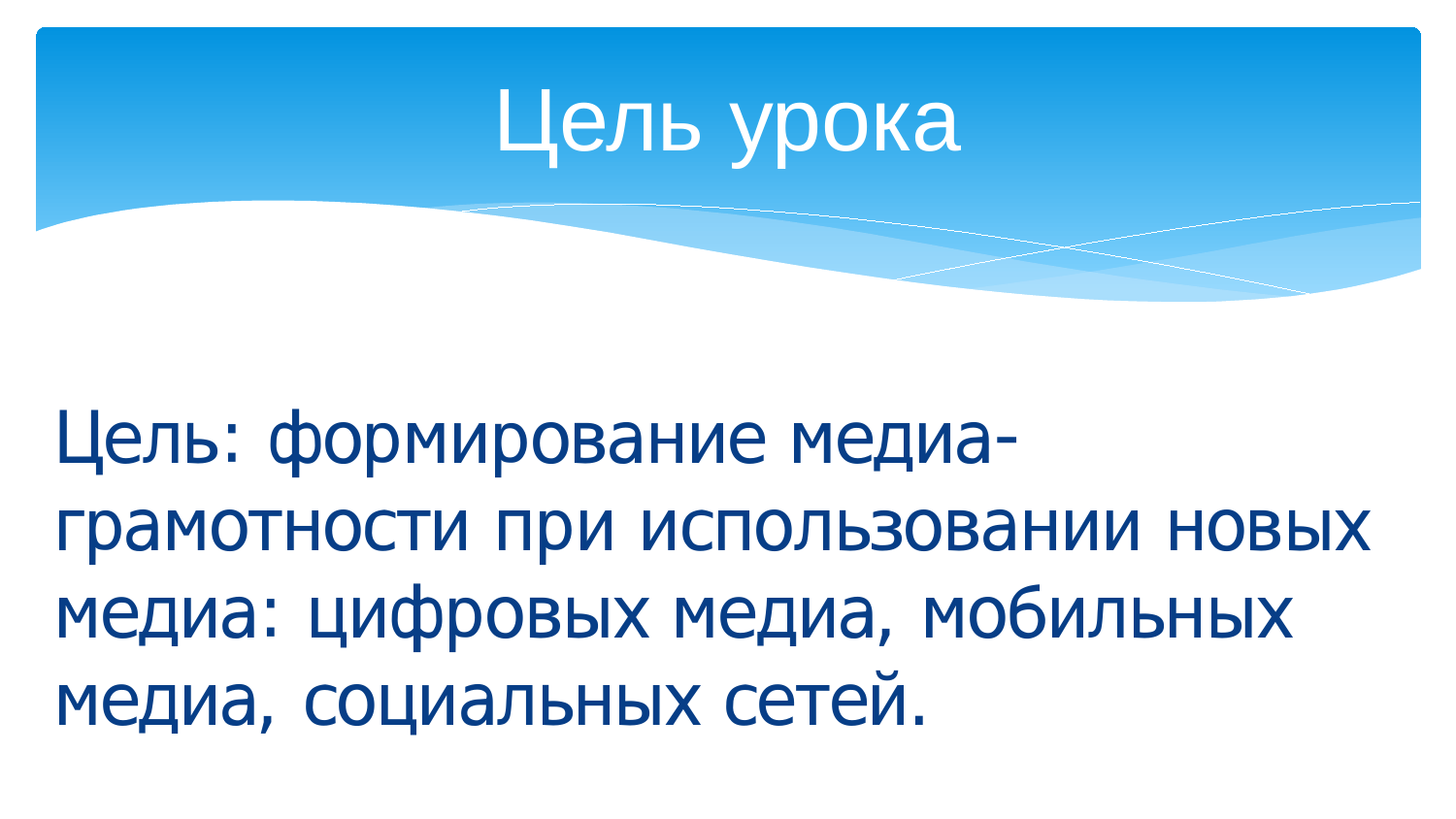

# Цель урока
Цель: формирование медиа-грамотности при использовании новых медиа: цифровых медиа, мобильных медиа, социальных сетей.